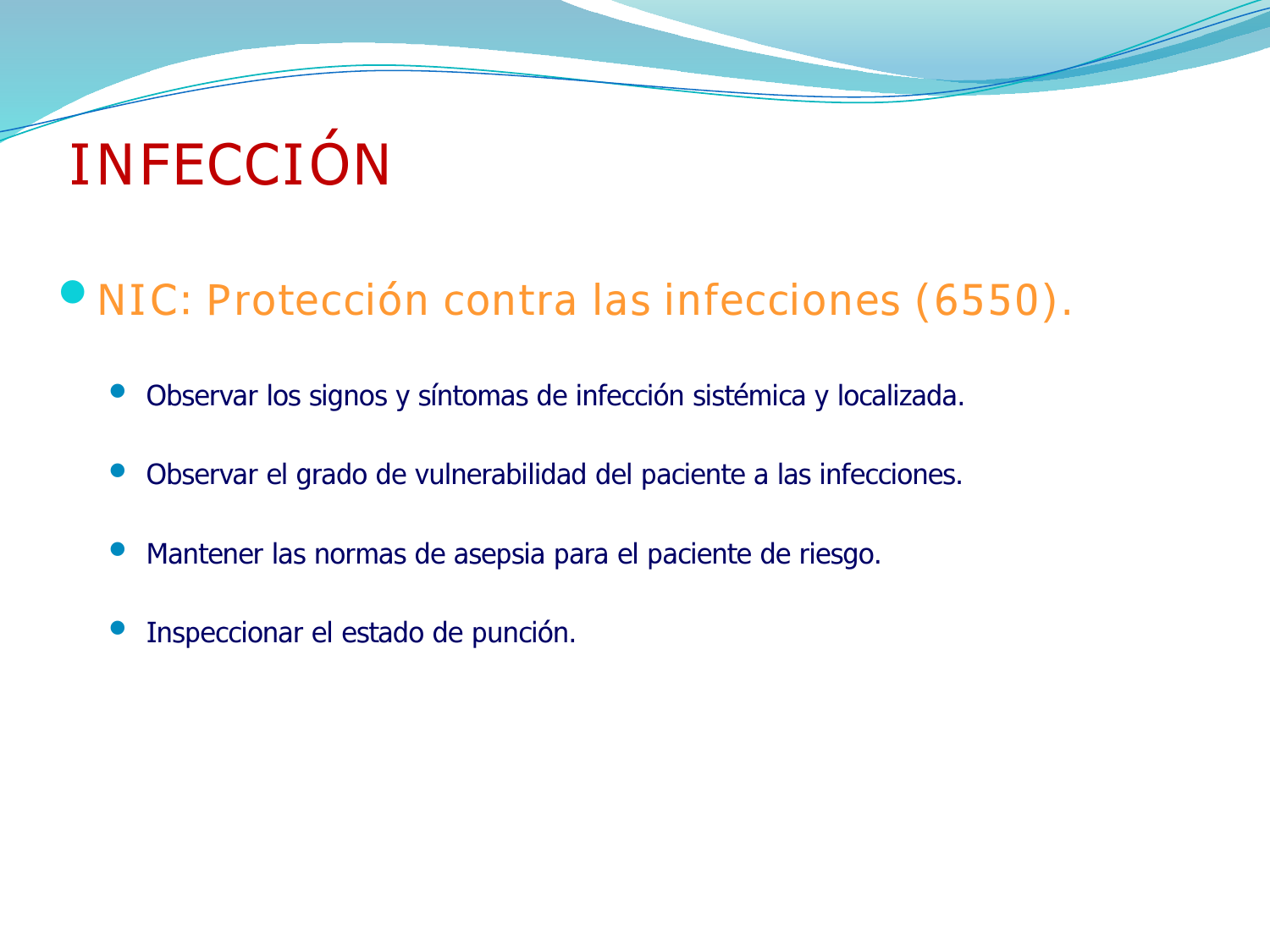

# INFECCIÓN
NIC: Protección contra las infecciones (6550).

Observar los signos y síntomas de infección sistémica y localizada.

Observar el grado de vulnerabilidad del paciente a las infecciones.

Mantener las normas de asepsia para el paciente de riesgo.

Inspeccionar el estado de punción.